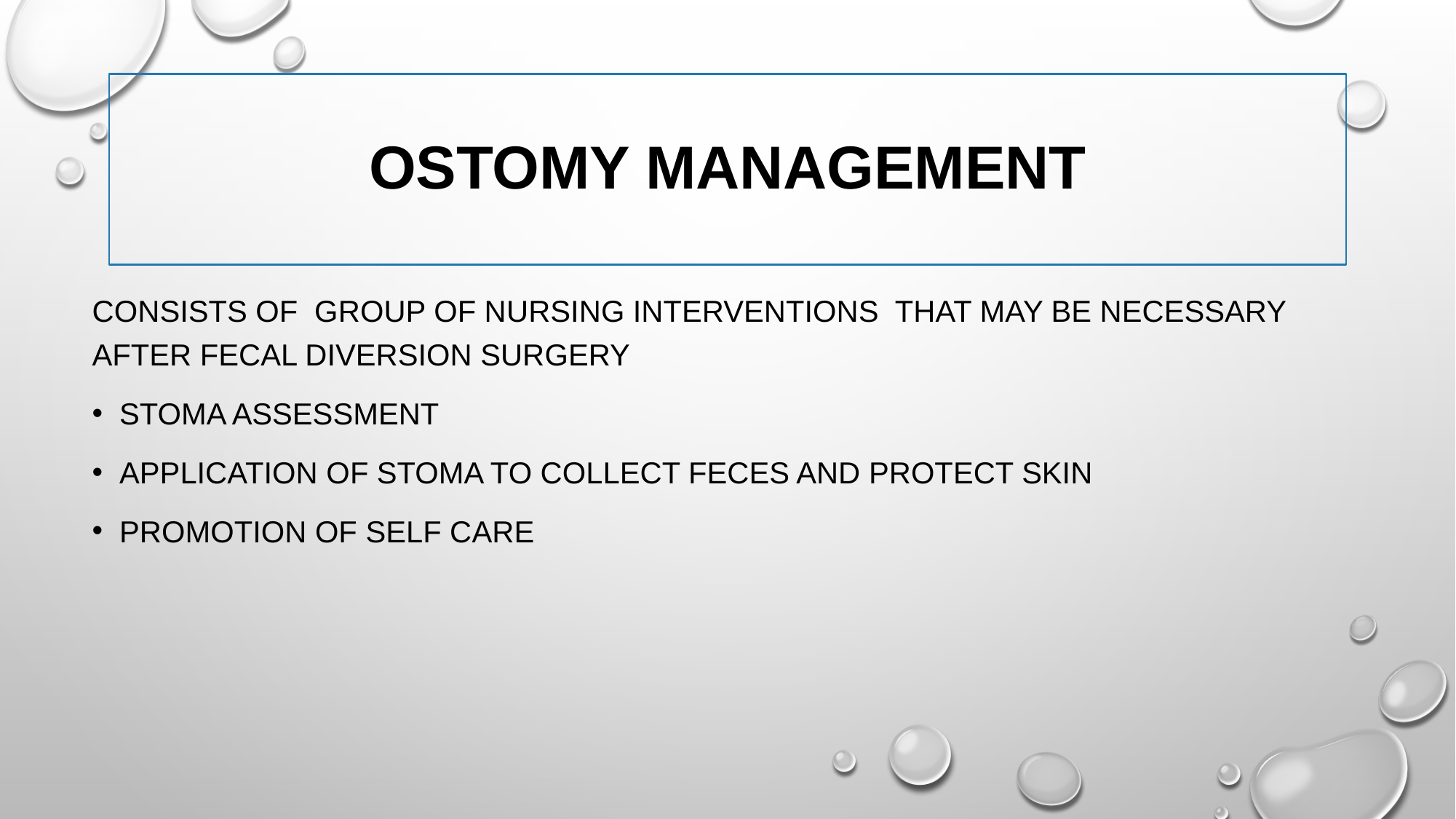

# OSTOMY MANAGEMENT
Consists of  group of nursing interventions  that may be necessary after fecal diversion surgery
Stoma assessment
Application of stoma to collect feces and protect skin
Promotion of self care